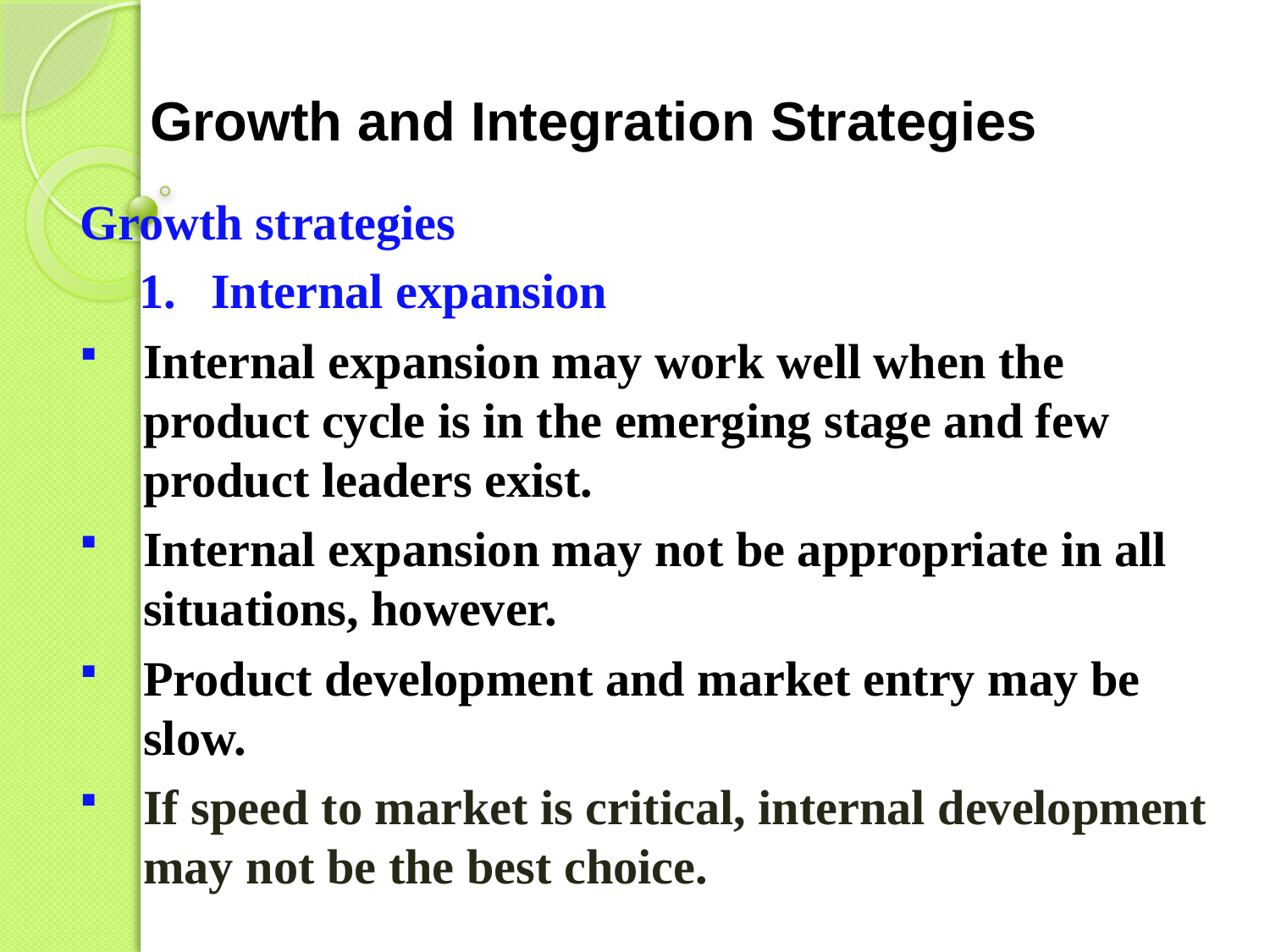

# Growth and Integration Strategies
Growth strategies
Internal expansion
Internal expansion may work well when the product cycle is in the emerging stage and few product leaders exist.
Internal expansion may not be appropriate in all situations, however.
Product development and market entry may be slow.
If speed to market is critical, internal development may not be the best choice.